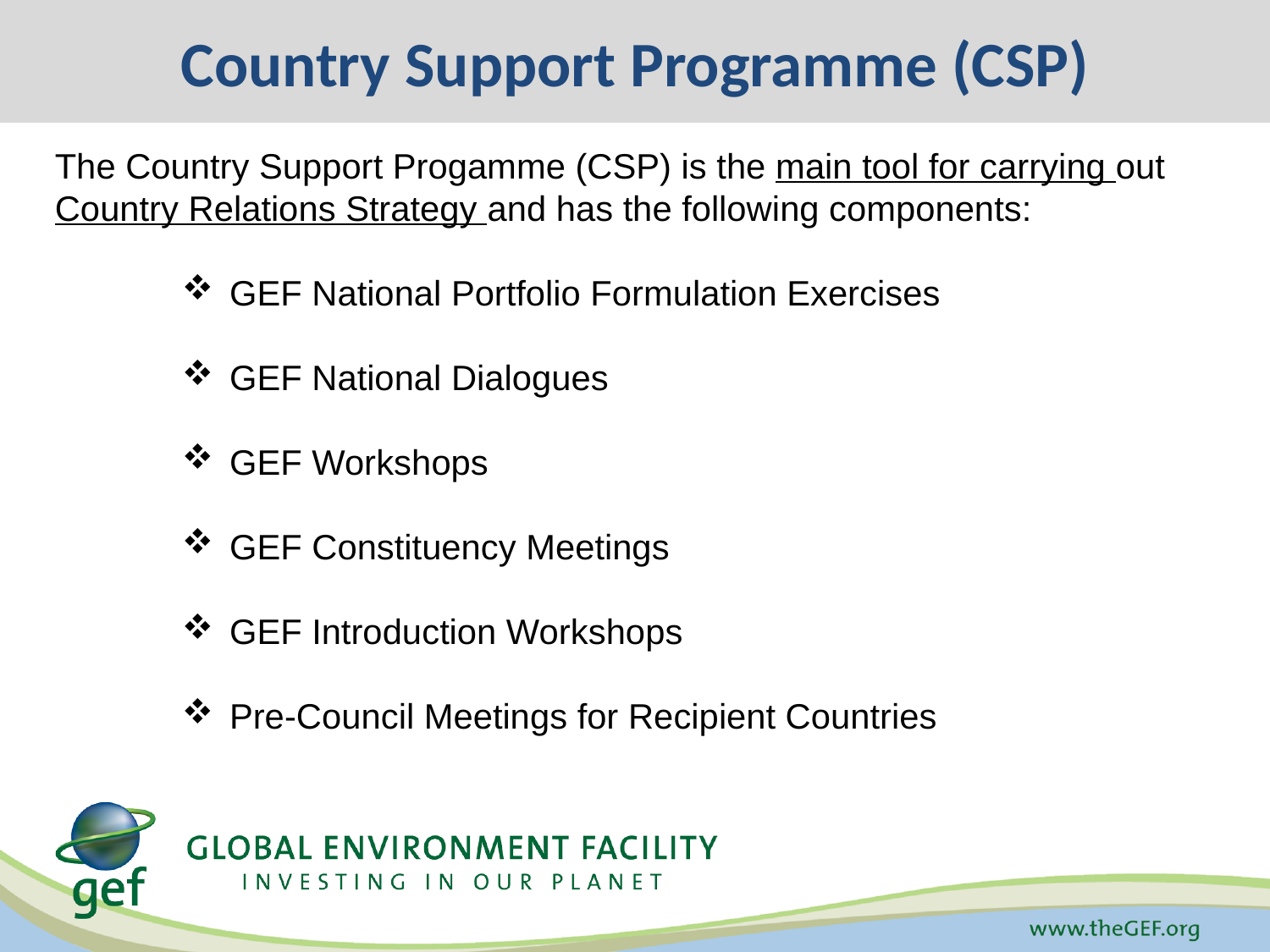

# Country Support Programme (CSP)
The Country Support Progamme (CSP) is the main tool for carrying out Country Relations Strategy and has the following components:

GEF National Portfolio Formulation Exercises

GEF National Dialogues

GEF Workshops

GEF Constituency Meetings

GEF Introduction Workshops

Pre-Council Meetings for Recipient Countries